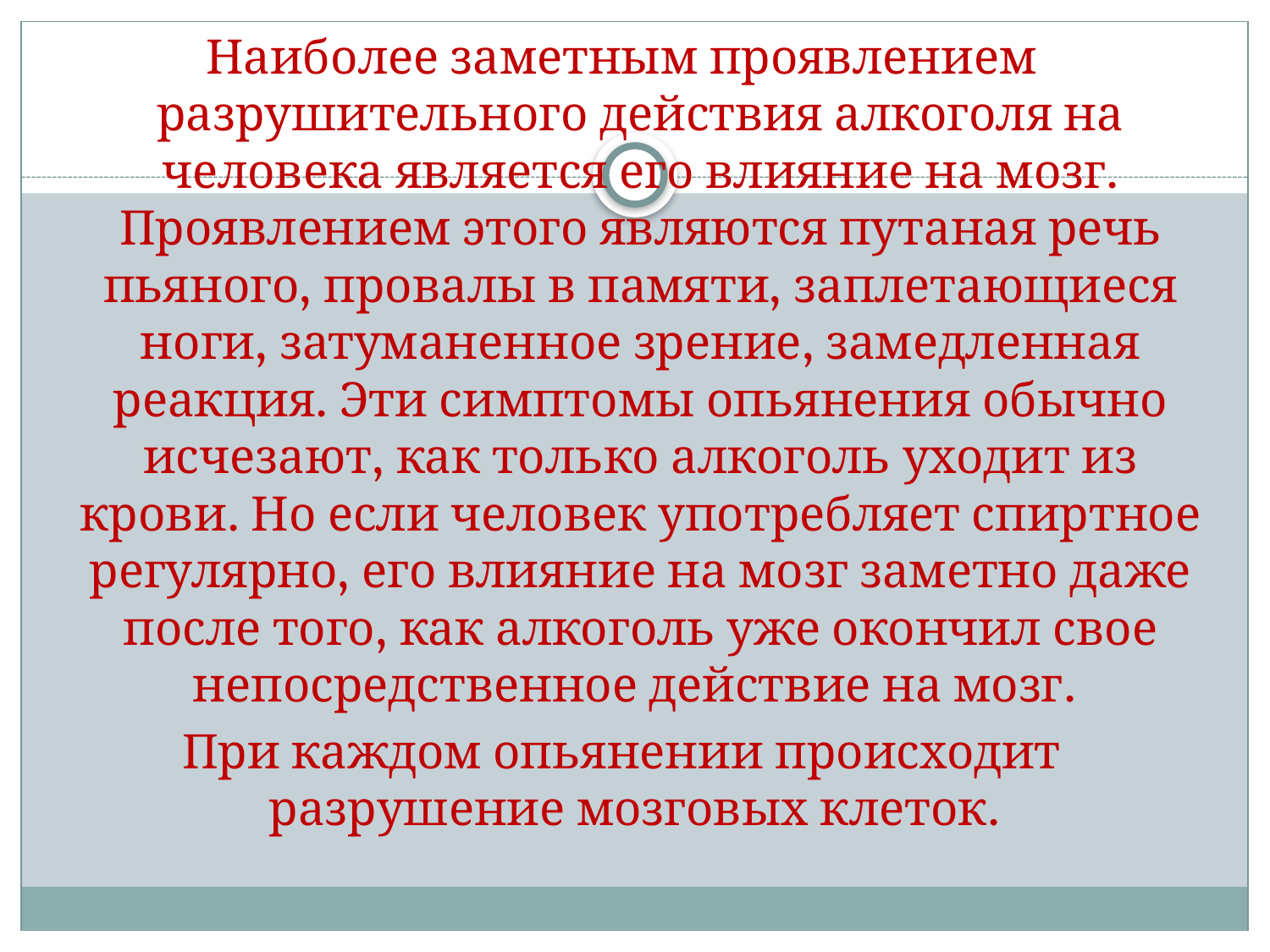

Наиболее заметным проявлением разрушительного действия алкоголя на человека является его влияние на мозг. Проявлением этого являются путаная речь пьяного, провалы в памяти, заплетающиеся ноги, затуманенное зрение, замедленная реакция. Эти симптомы опьянения обычно исчезают, как только алкоголь уходит из крови. Но если человек употребляет спиртное регулярно, его влияние на мозг заметно даже после того, как алкоголь уже окончил свое непосредственное действие на мозг.
При каждом опьянении происходит разрушение мозговых клеток.